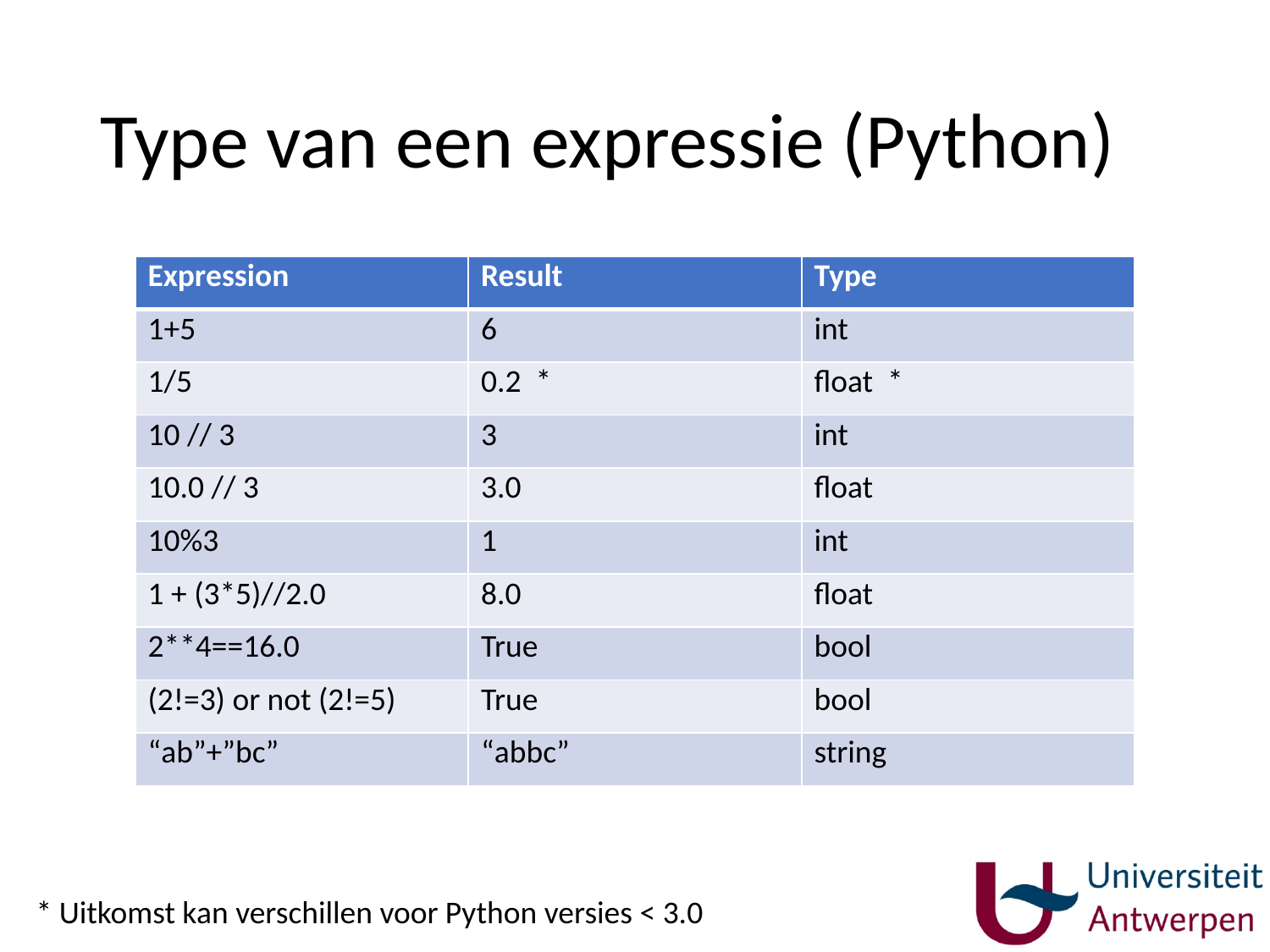

# Type van een expressie (Python)
| Expression | Result | Type |
| --- | --- | --- |
| 1+5 | 6 | int |
| 1/5 | 0.2 \* | float \* |
| 10 // 3 | 3 | int |
| 10.0 // 3 | 3.0 | float |
| 10%3 | 1 | int |
| 1 + (3\*5)//2.0 | 8.0 | float |
| 2\*\*4==16.0 | True | bool |
| (2!=3) or not (2!=5) | True | bool |
| “ab”+”bc” | “abbc” | string |
* Uitkomst kan verschillen voor Python versies < 3.0